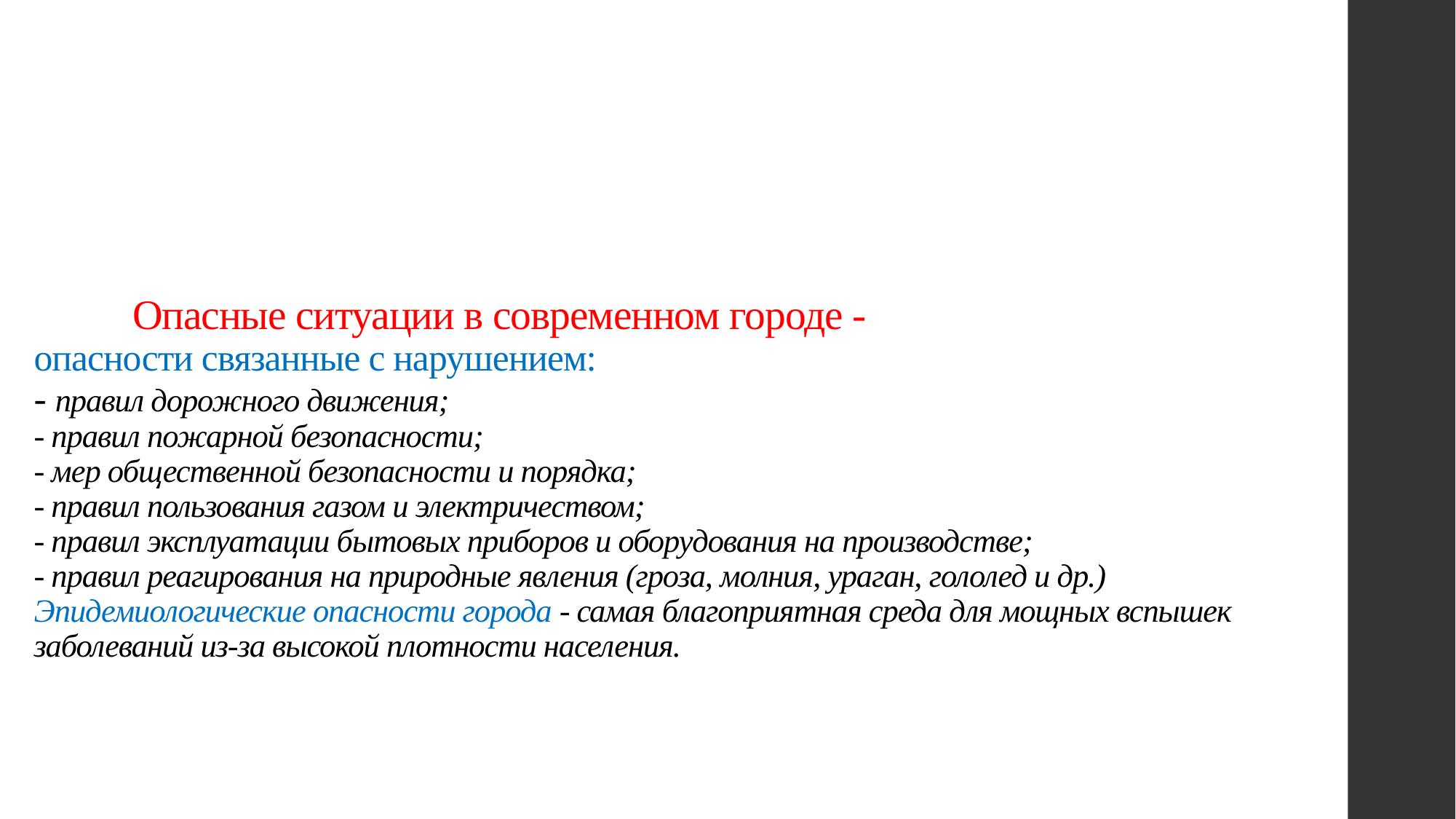

# Опасные ситуации в современном городе - опасности связанные с нарушением: - правил дорожного движения; - правил пожарной безопасности; - мер общественной безопасности и порядка; - правил пользования газом и электричеством; - правил эксплуатации бытовых приборов и оборудования на производстве; - правил реагирования на природные явления (гроза, молния, ураган, гололед и др.) Эпидемиологические опасности города - самая благоприятная среда для мощных вспышек заболеваний из-за высокой плотности населения.